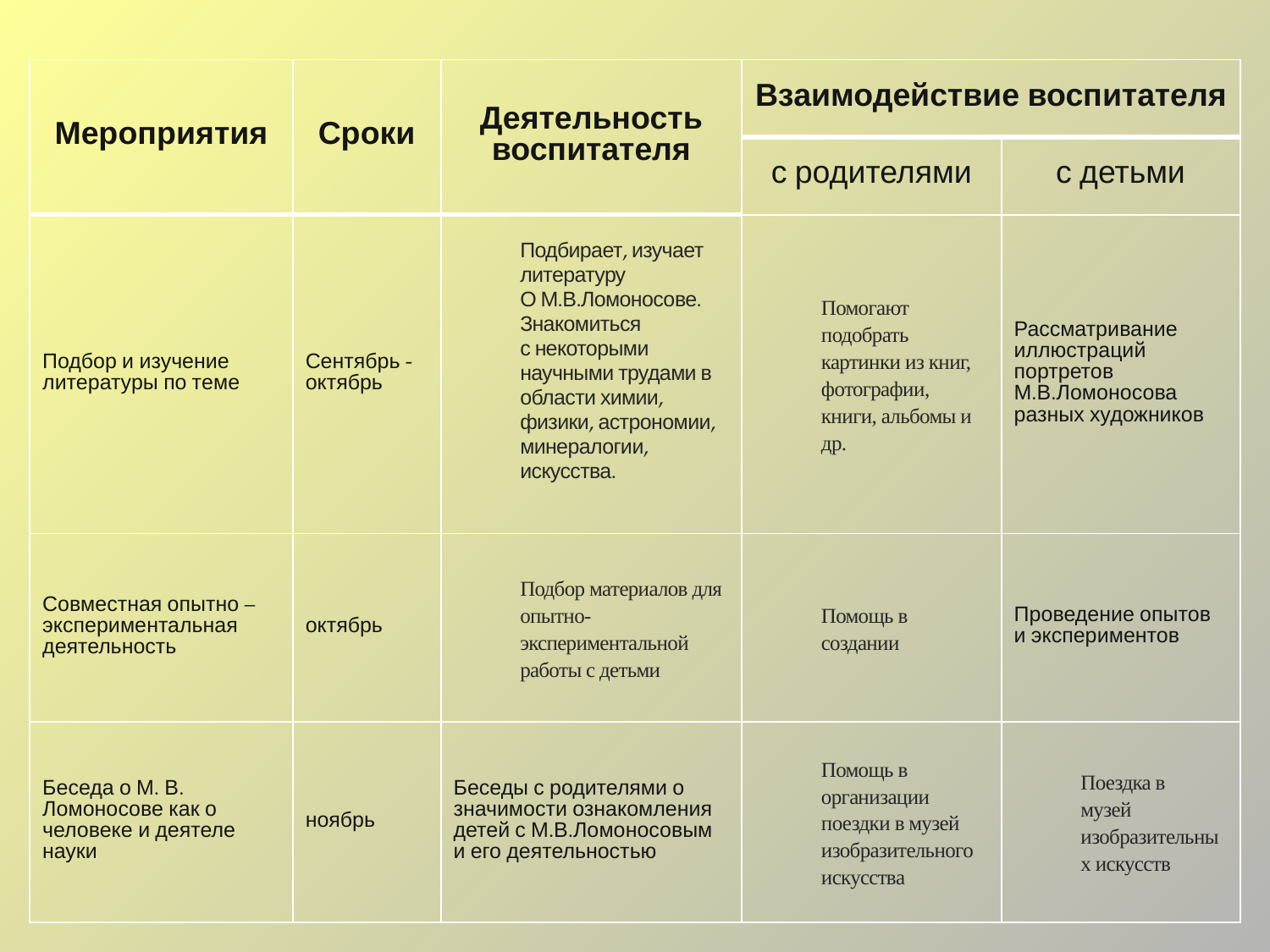

| Мероприятия | Сроки | Деятельность воспитателя | Взаимодействие воспитателя |  |
| --- | --- | --- | --- | --- |
|  |  |  | с родителями | с детьми |
| Подбор и изучение литературы по теме | Сентябрь - октябрь | Подбирает, изучает литературу О М.В.Ломоносове. Знакомиться с некоторыми научными трудами в области химии, физики, астрономии, минералогии, искусства. | Помогают подобрать картинки из книг, фотографии, книги, альбомы и др. | Рассматривание иллюстраций портретов М.В.Ломоносова разных художников |
| Совместная опытно – экспериментальная деятельность | октябрь | Подбор материалов для опытно-экспериментальной работы с детьми | Помощь в создании | Проведение опытов и экспериментов |
| Беседа о М. В. Ломоносове как о человеке и деятеле науки | ноябрь | Беседы с родителями о значимости ознакомления детей с М.В.Ломоносовым и его деятельностью | Помощь в организации поездки в музей изобразительного искусства | Поездка в музей изобразительных искусств |